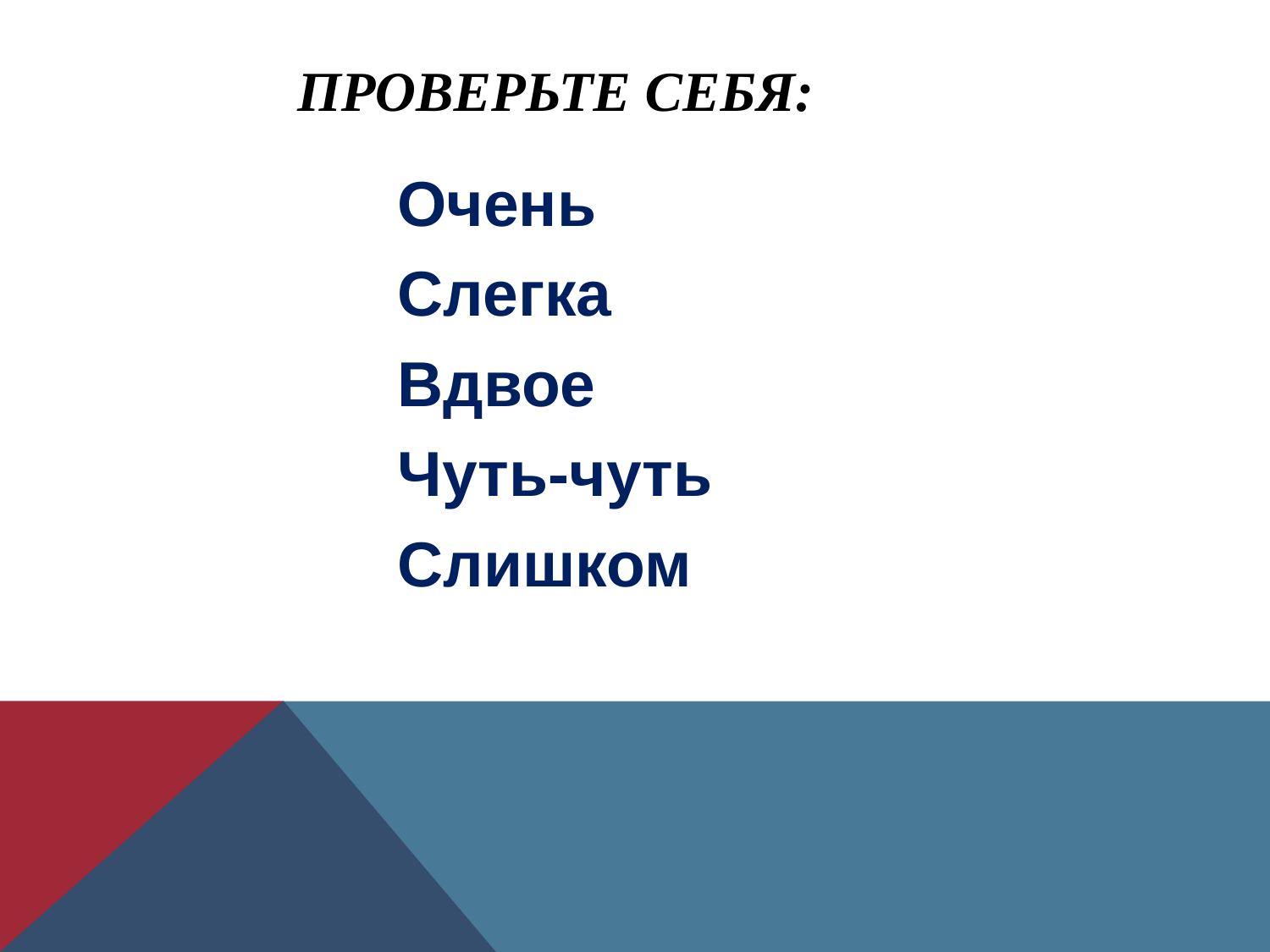

# Проверьте себя:
Очень
Слегка
Вдвое
Чуть-чуть
Слишком